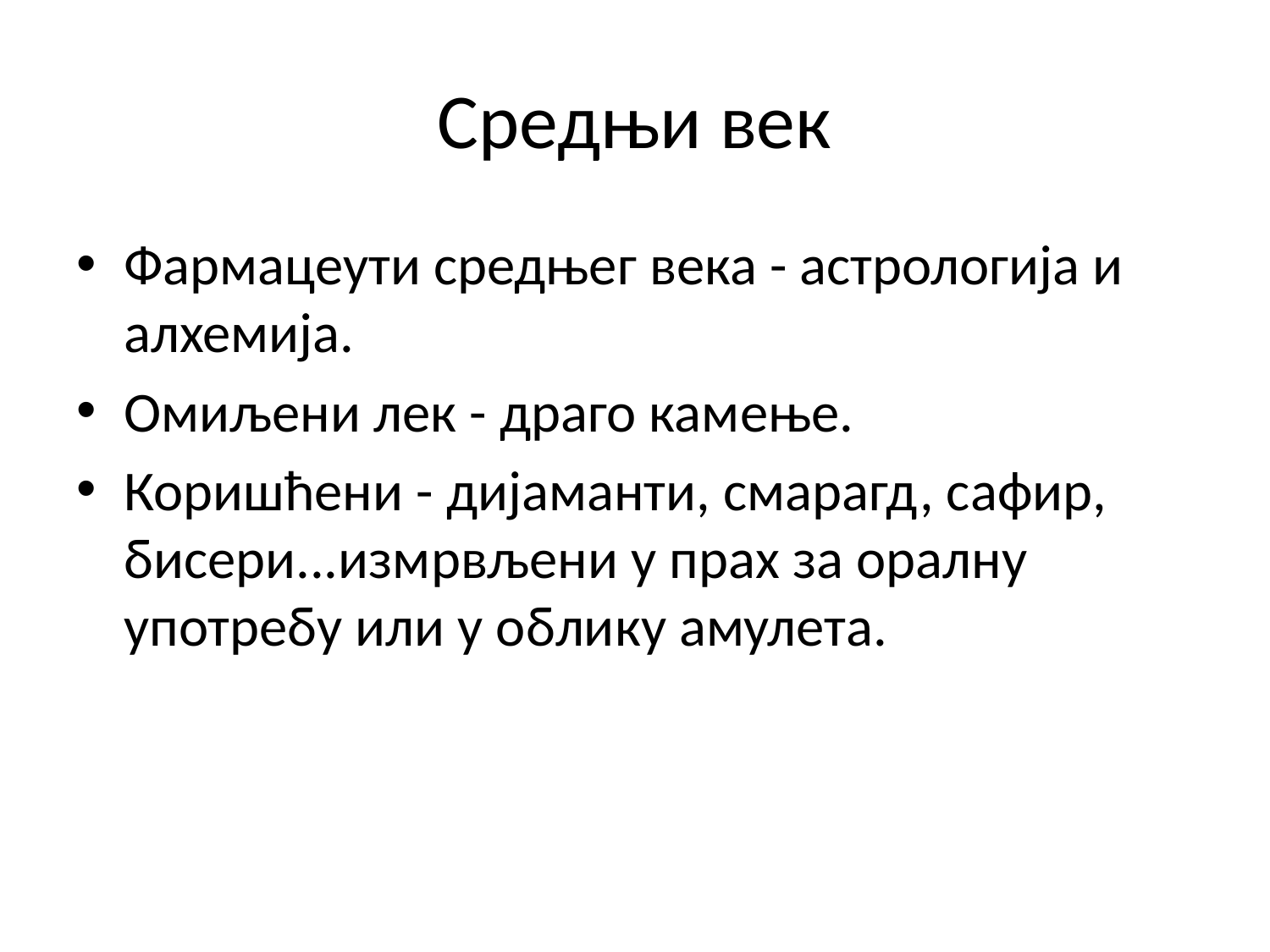

# Средњи век
Фармацеути средњег века - астрологија и алхемија.
Омиљени лек - драго камење.
Коришћени - дијаманти, смарагд, сафир, бисери...измрвљени у прах за оралну употребу или у облику амулета.